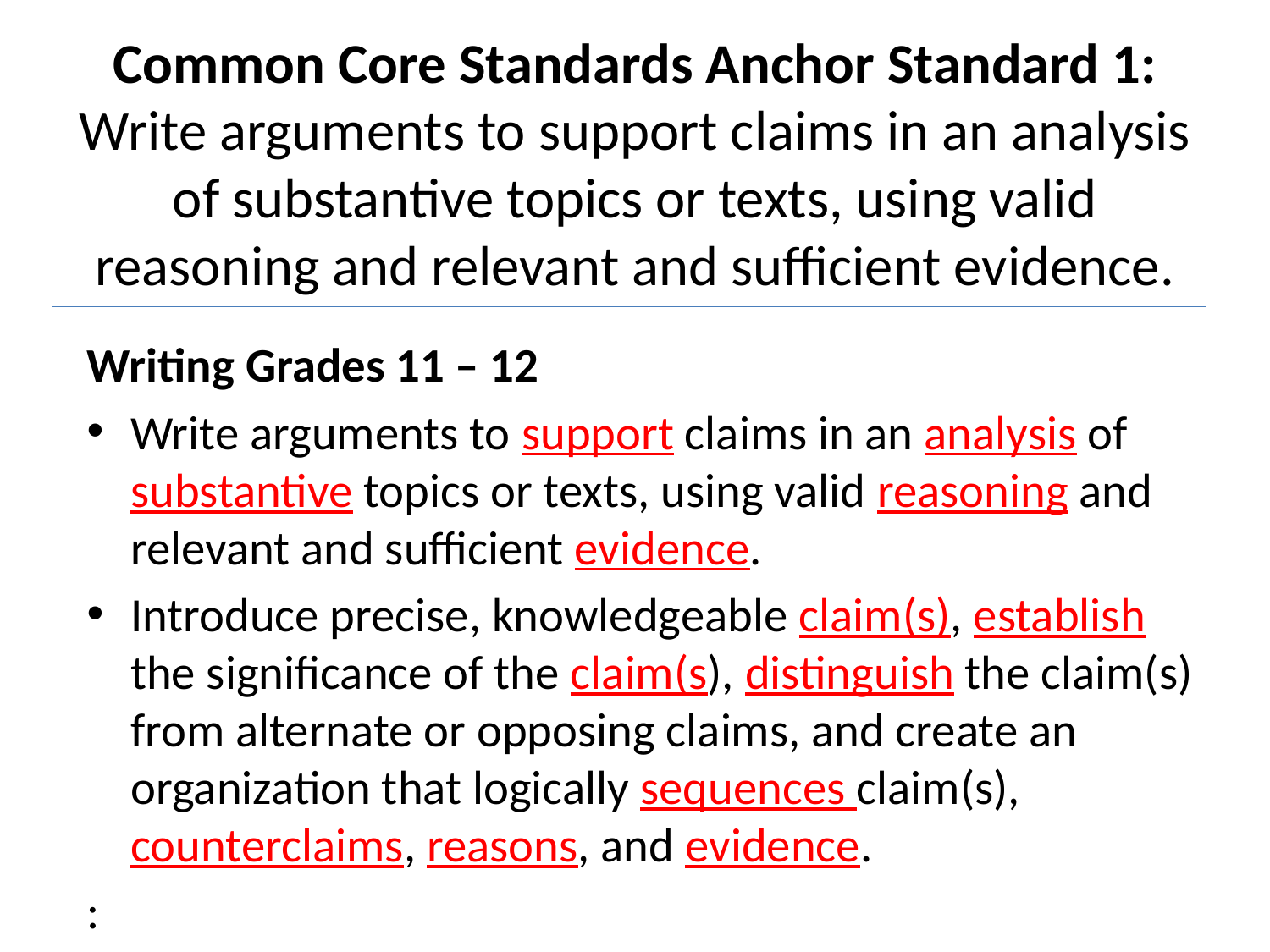

# Common Core Standards Anchor Standard 1: Write arguments to support claims in an analysis of substantive topics or texts, using valid reasoning and relevant and sufficient evidence.
Writing Grades 11 – 12
Write arguments to support claims in an analysis of substantive topics or texts, using valid reasoning and relevant and sufficient evidence.
Introduce precise, knowledgeable claim(s), establish the significance of the claim(s), distinguish the claim(s) from alternate or opposing claims, and create an organization that logically sequences claim(s), counterclaims, reasons, and evidence.
: